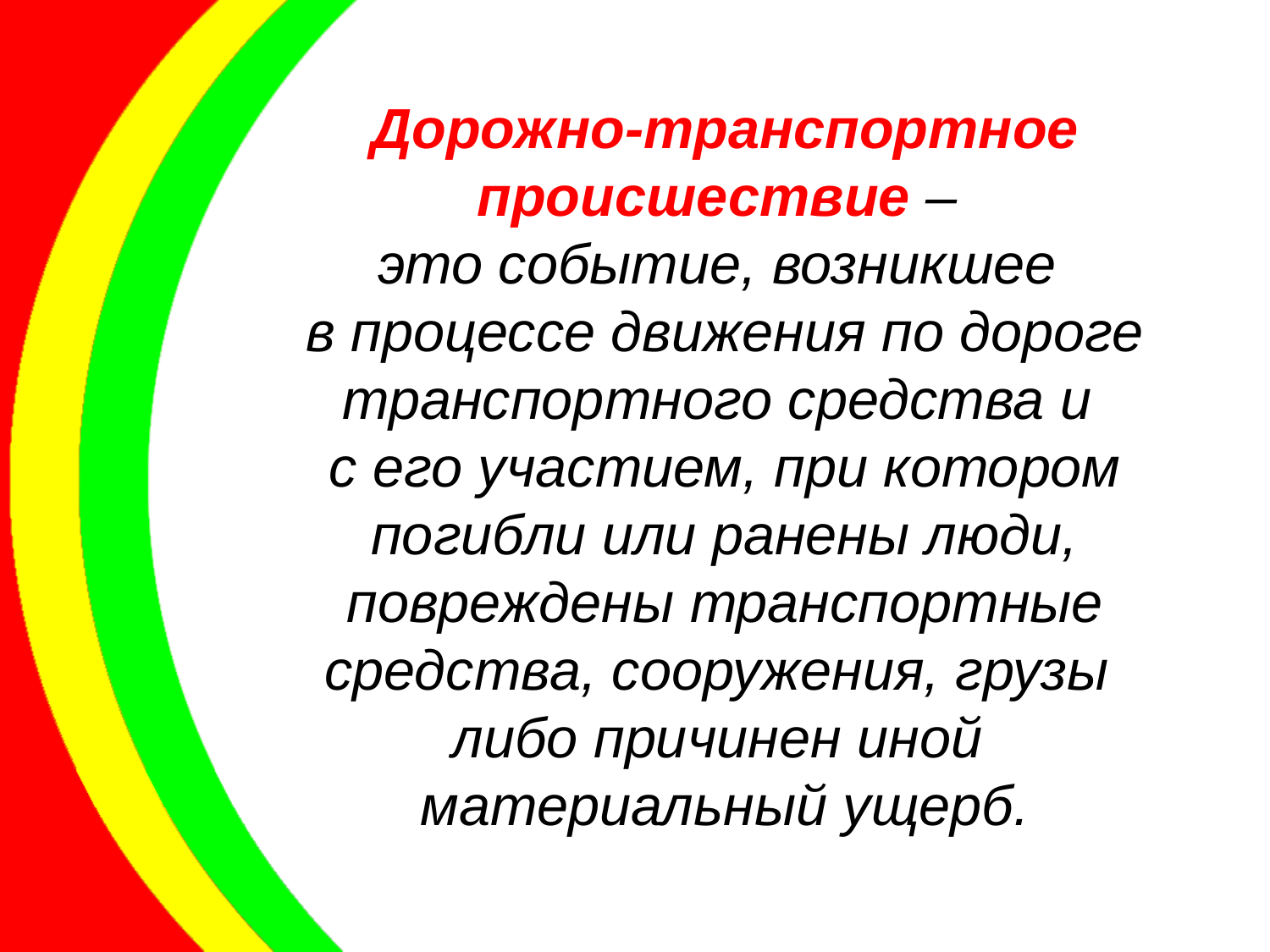

Дорожно-транспортное происшествие –
это событие, возникшее
в процессе движения по дороге транспортного средства и
с его участием, при котором погибли или ранены люди, повреждены транспортные средства, сооружения, грузы
либо причинен иной
материальный ущерб.